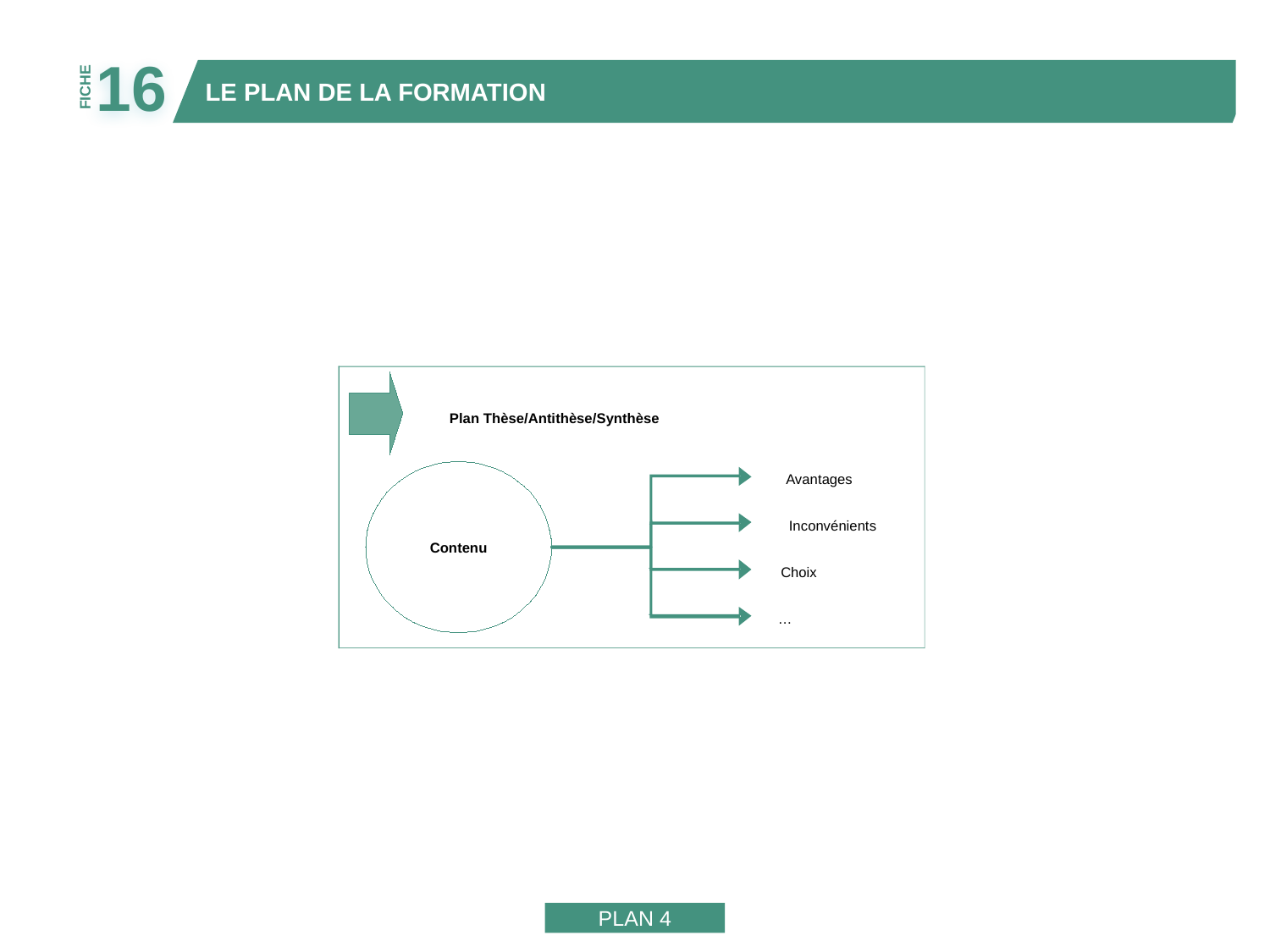

16

LE PLAN DE LA FORMATION
FICHE

Plan Thèse/Antithèse/Synthèse

Avantages

Inconvénients
Contenu

Choix
…

PLAN 4